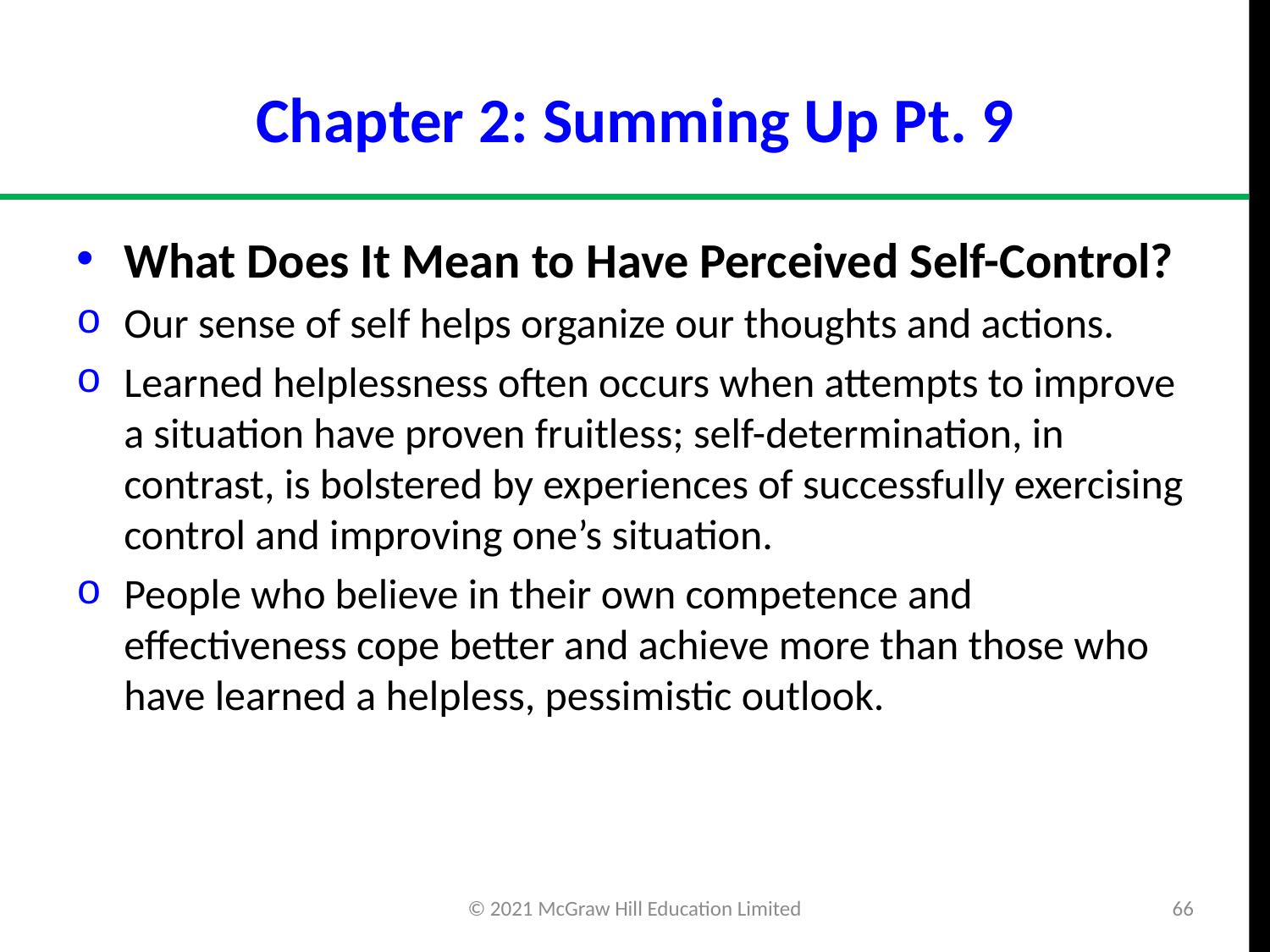

# Chapter 2: Summing Up Pt. 9
What Does It Mean to Have Perceived Self-Control?
Our sense of self helps organize our thoughts and actions.
Learned helplessness often occurs when attempts to improve a situation have proven fruitless; self-determination, in contrast, is bolstered by experiences of successfully exercising control and improving one’s situation.
People who believe in their own competence and effectiveness cope better and achieve more than those who have learned a helpless, pessimistic outlook.
© 2021 McGraw Hill Education Limited
66